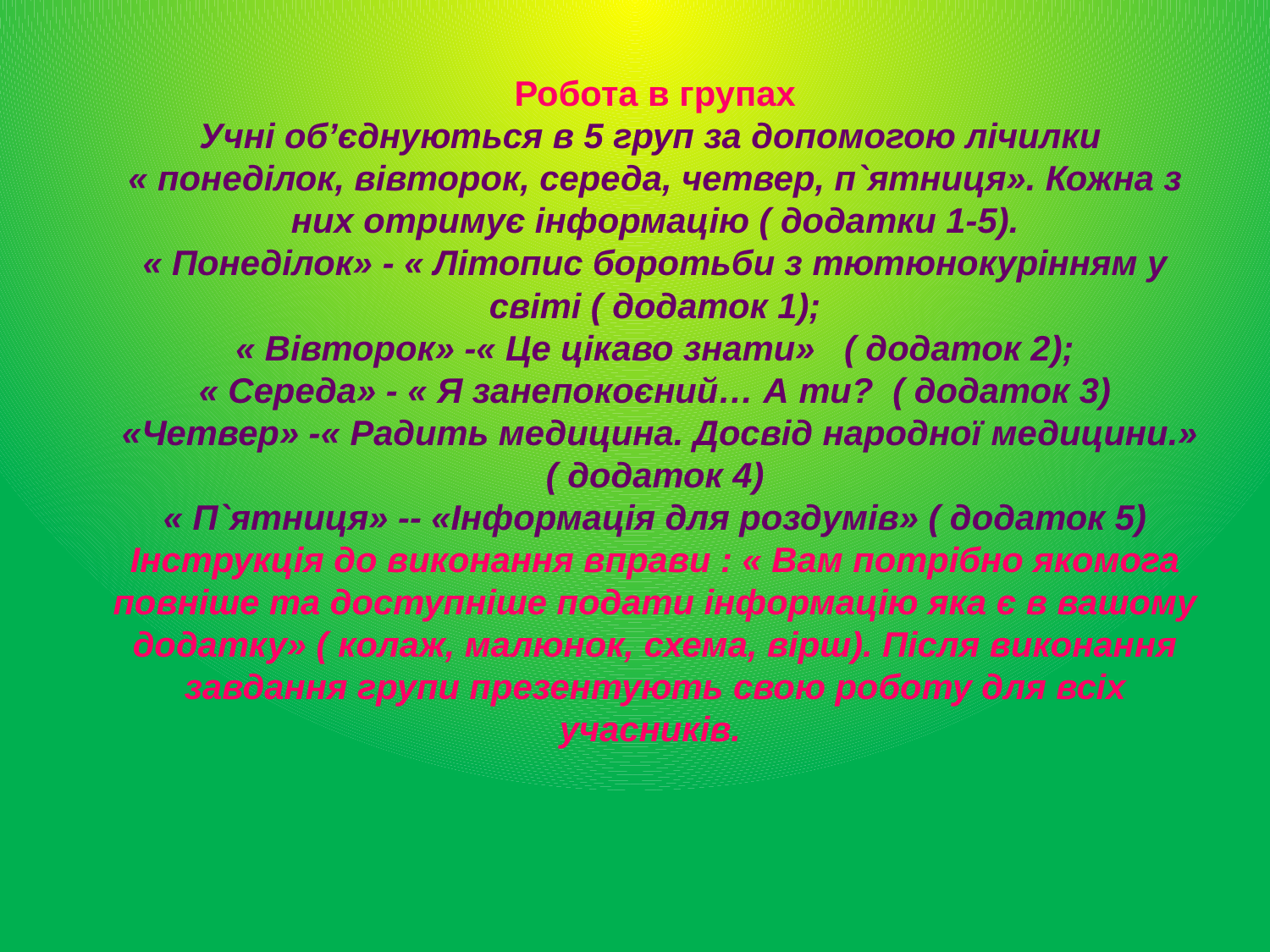

Робота в групах
Учні об’єднуються в 5 груп за допомогою лічилки
« понеділок, вівторок, середа, четвер, п`ятниця». Кожна з них отримує інформацію ( додатки 1-5).
« Понеділок» - « Літопис боротьби з тютюнокурінням у світі ( додаток 1);
« Вівторок» -« Це цікаво знати»   ( додаток 2);
« Середа» - « Я занепокоєний… А ти?  ( додаток 3)
 «Четвер» -« Радить медицина. Досвід народної медицини.» ( додаток 4)
« П`ятниця» -- «Інформація для роздумів» ( додаток 5)
Інструкція до виконання вправи : « Вам потрібно якомога повніше та доступніше подати інформацію яка є в вашому додатку» ( колаж, малюнок, схема, вірш). Після виконання завдання групи презентують свою роботу для всіх учасників.